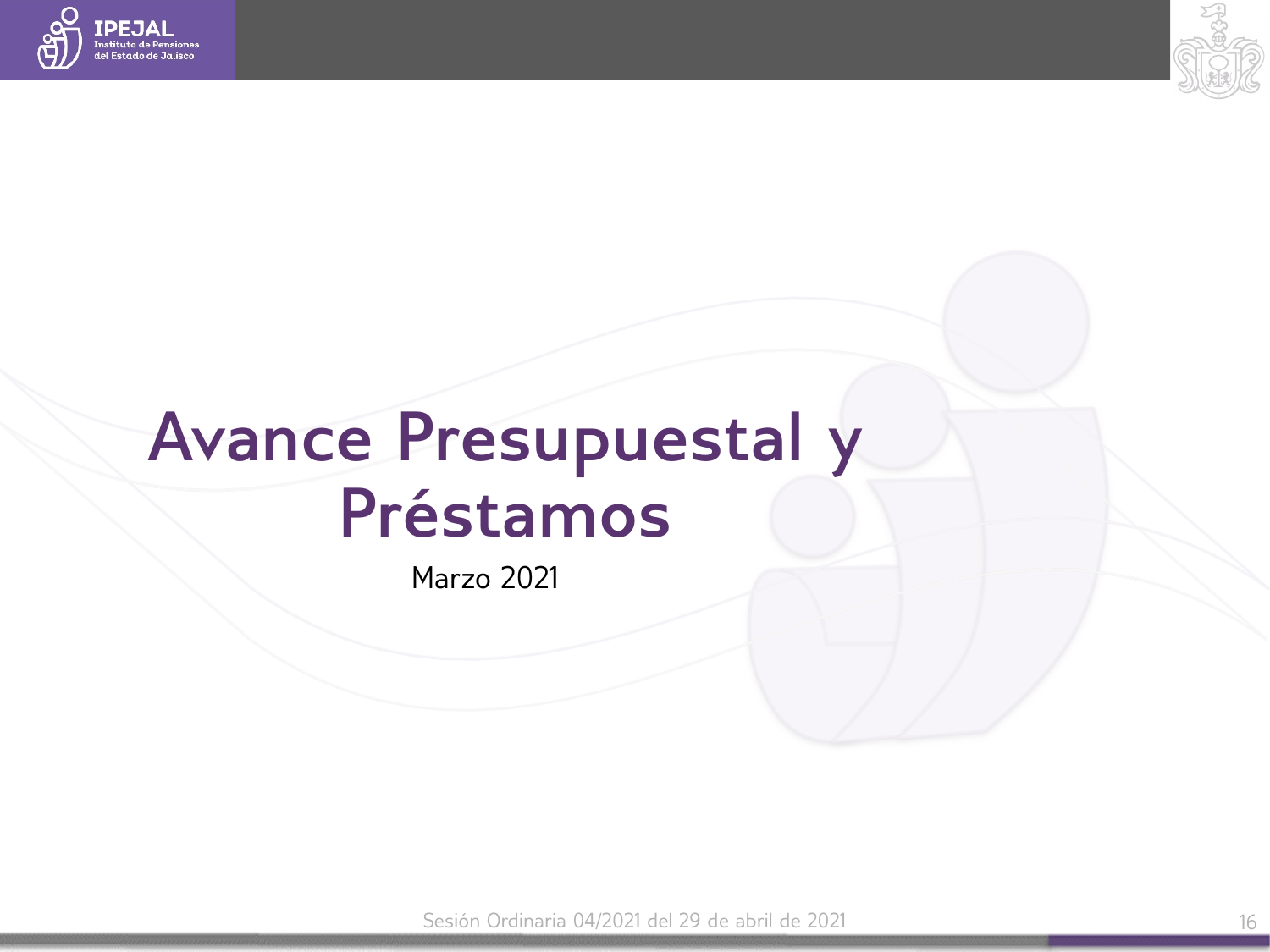

# Avance Presupuestal y Préstamos
Marzo 2021
Sesión Ordinaria 04/2021 del 29 de abril de 2021
16